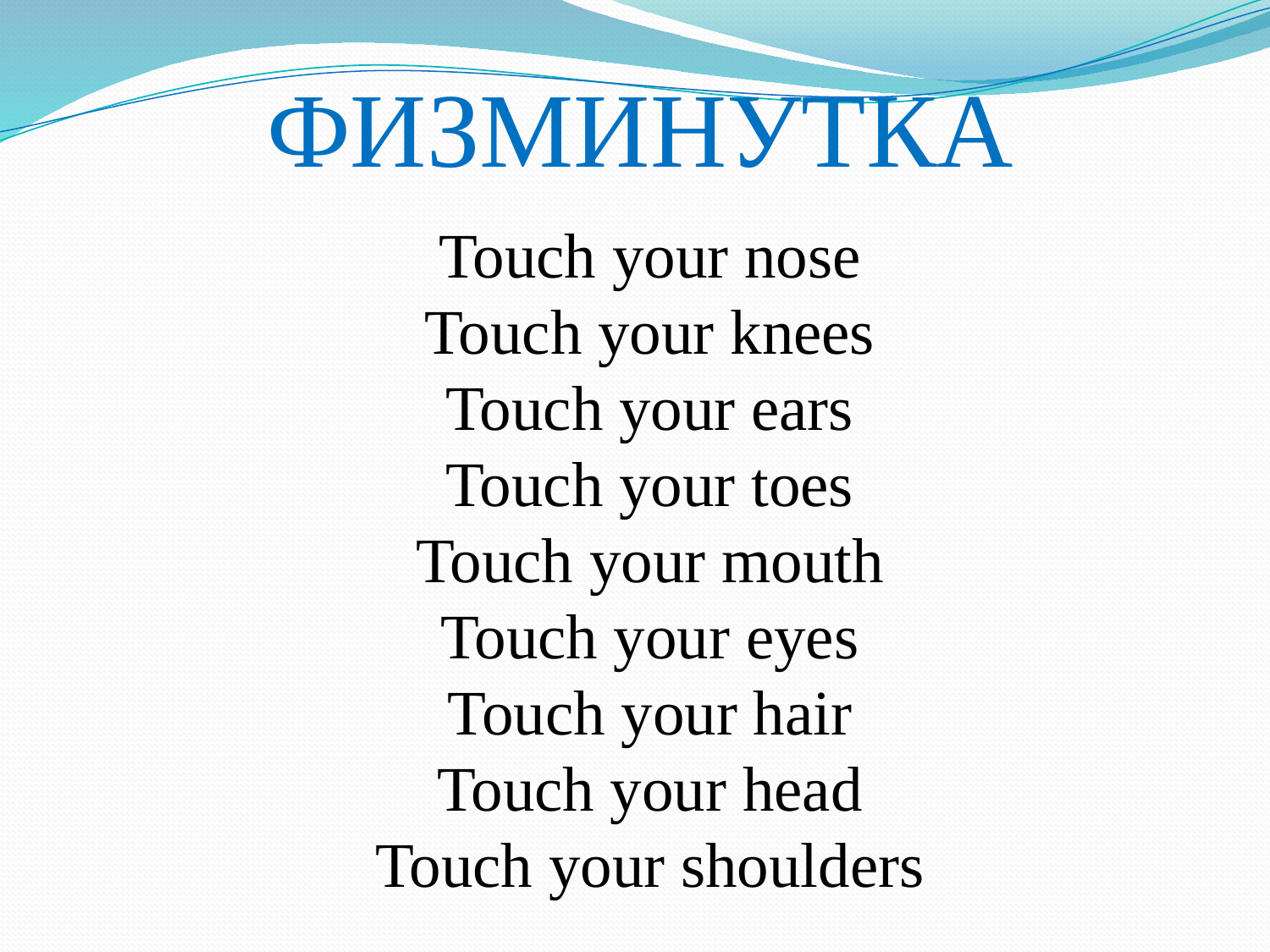

# ФИЗМИНУТКА
Touch your nose
Touch your knees
Touch your ears
Touch your toes
Touch your mouth
Touch your eyes
Touch your hair
Touch your head
Touch your shoulders